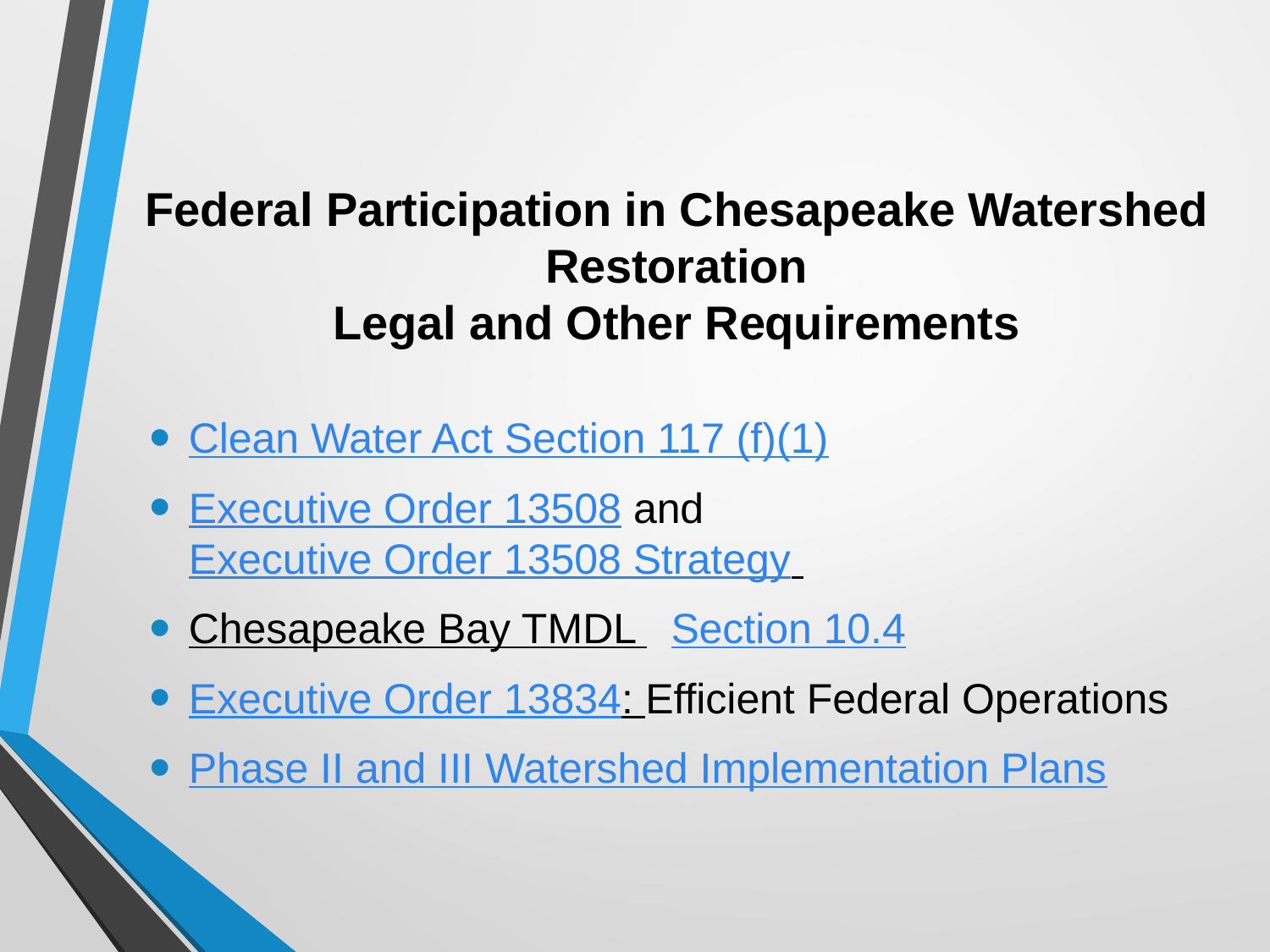

# Federal Participation in Chesapeake Watershed Restoration Legal and Other Requirements
Clean Water Act Section 117 (f)(1)
Executive Order 13508 and Executive Order 13508 Strategy
Chesapeake Bay TMDL   Section 10.4
Executive Order 13834: Efficient Federal Operations
Phase II and III Watershed Implementation Plans